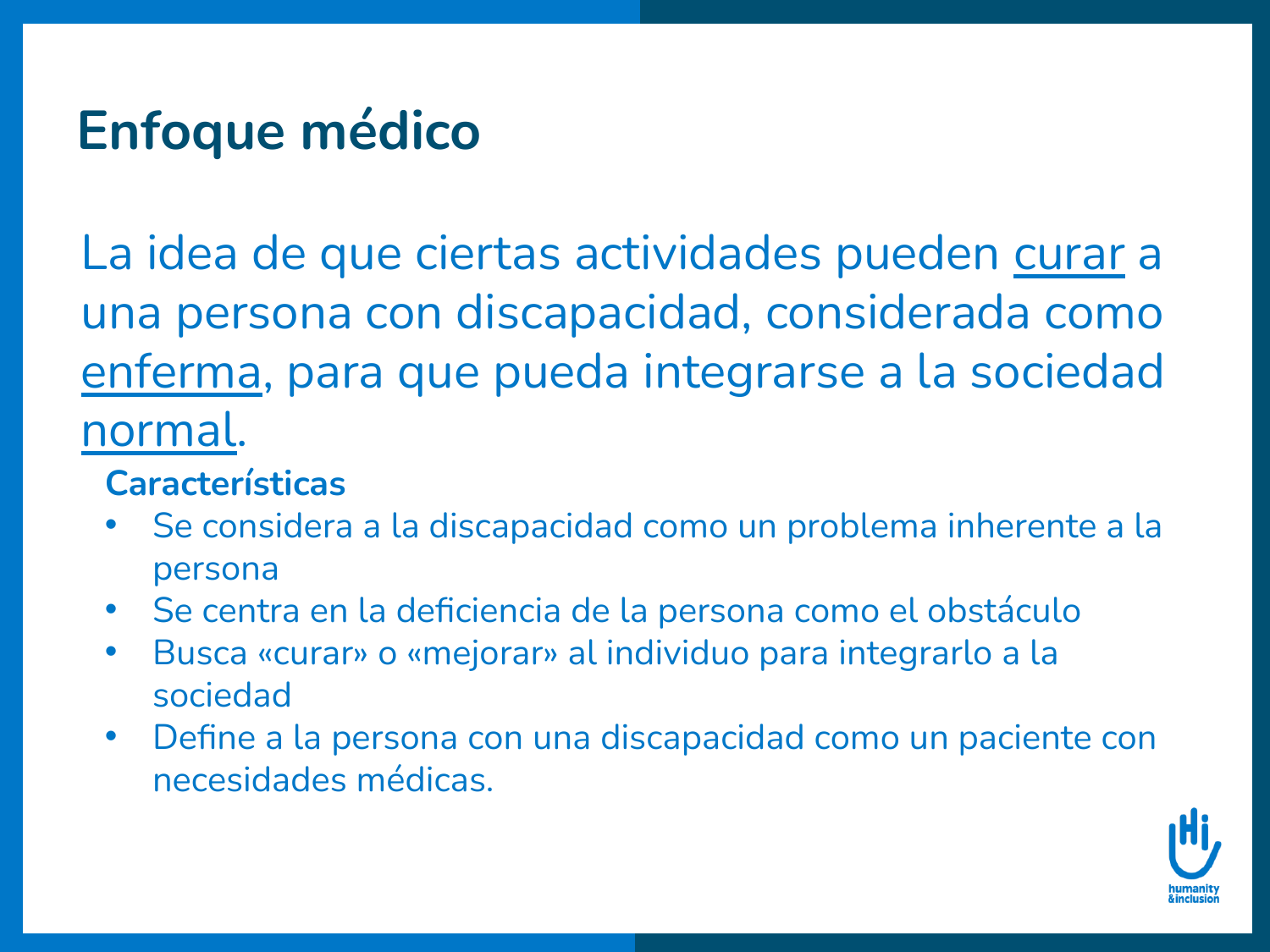

# Enfoque médico
La idea de que ciertas actividades pueden curar a una persona con discapacidad, considerada como enferma, para que pueda integrarse a la sociedad normal.
Características
Se considera a la discapacidad como un problema inherente a la persona
Se centra en la deficiencia de la persona como el obstáculo
Busca «curar» o «mejorar» al individuo para integrarlo a la sociedad
Define a la persona con una discapacidad como un paciente con necesidades médicas.